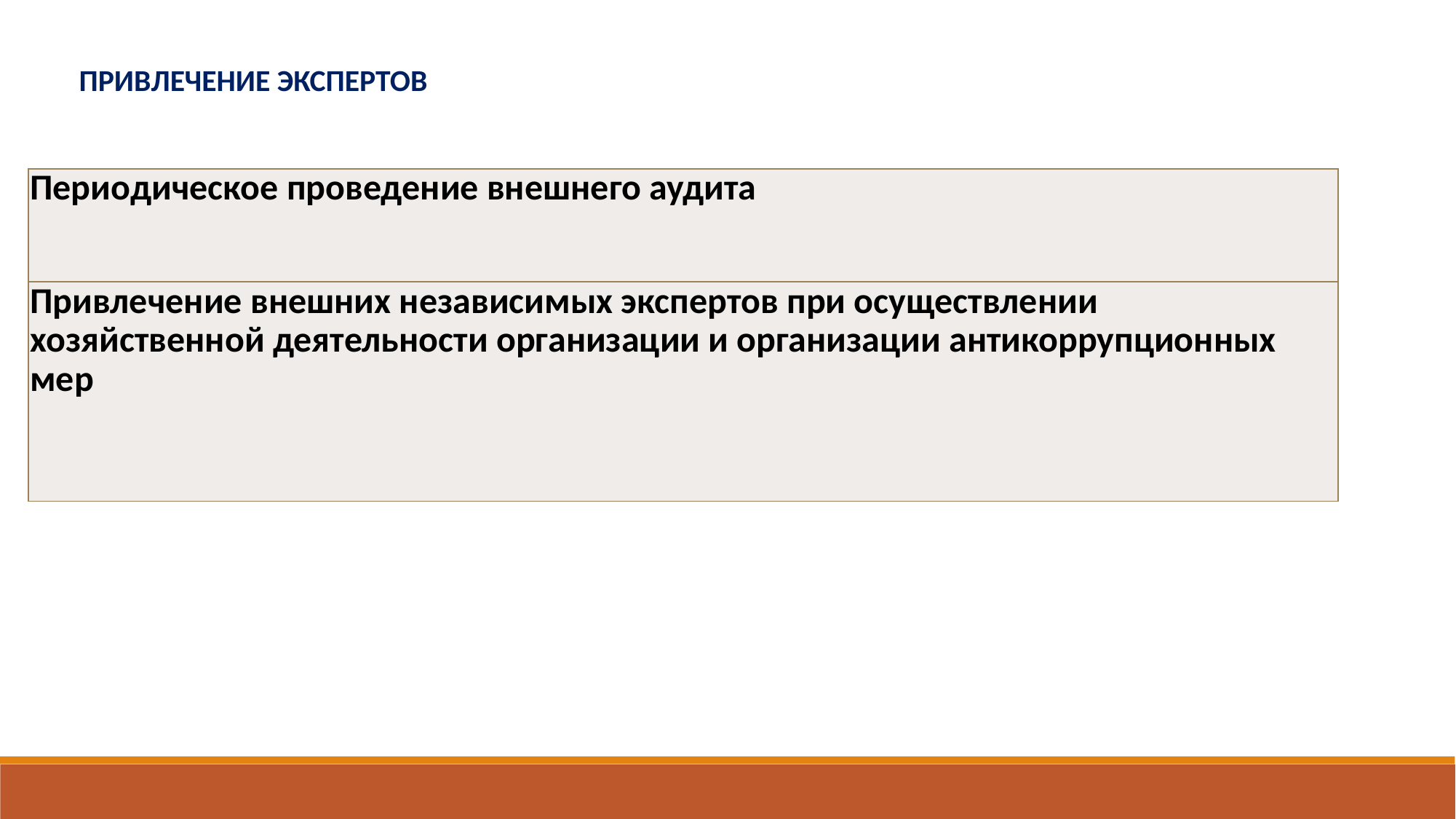

ПРИВЛЕЧЕНИЕ ЭКСПЕРТОВ
| Периодическое проведение внешнего аудита |
| --- |
| Привлечение внешних независимых экспертов при осуществлении хозяйственной деятельности организации и организации антикоррупционных мер |